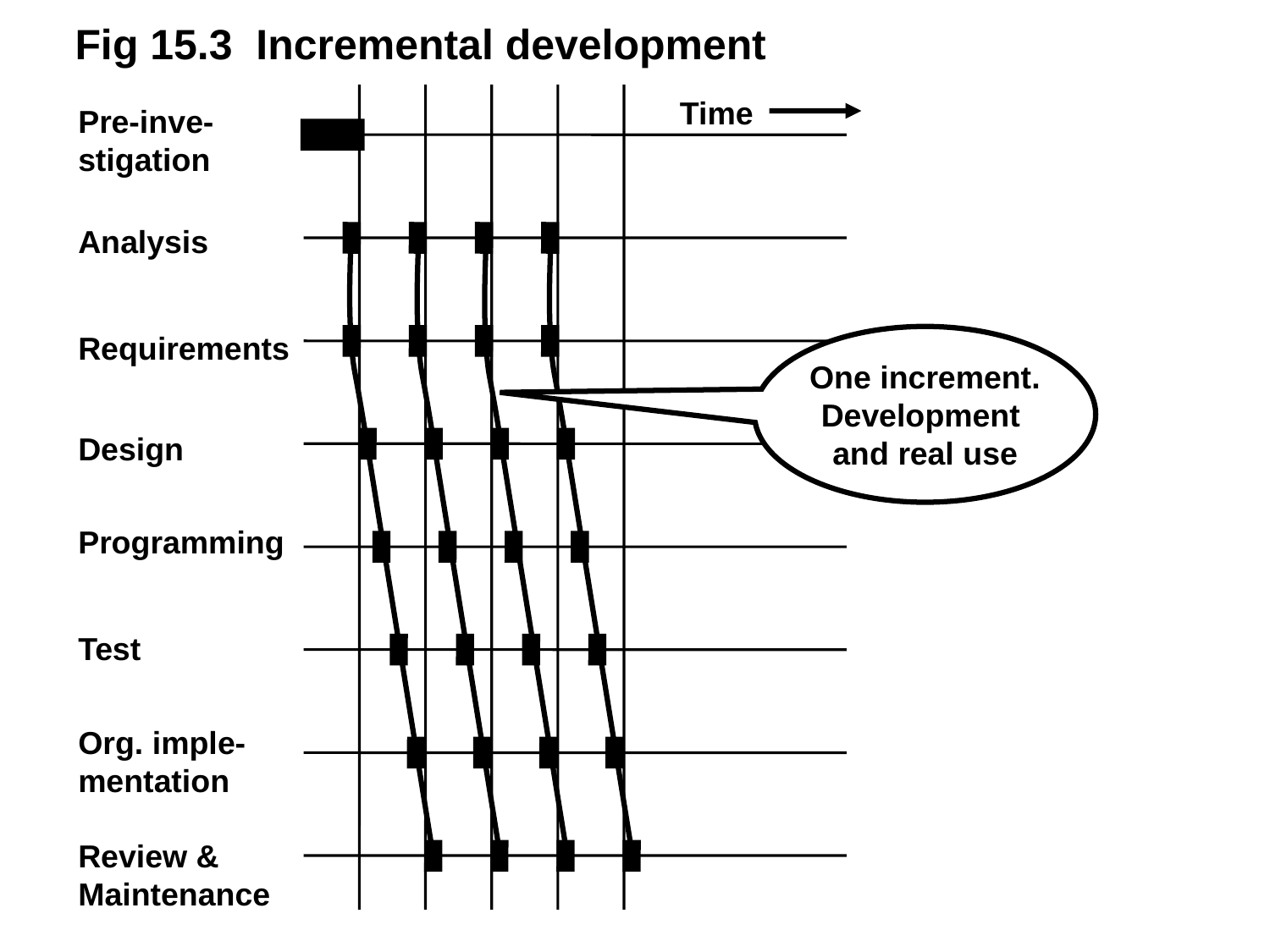

Fig 15.3  Incremental development

Time
Pre-inve-
stigation

Analysis
Requirements
One increment.
Development
and real use
Design
Programming
Test
Org. imple-
mentation
Review &
Maintenance